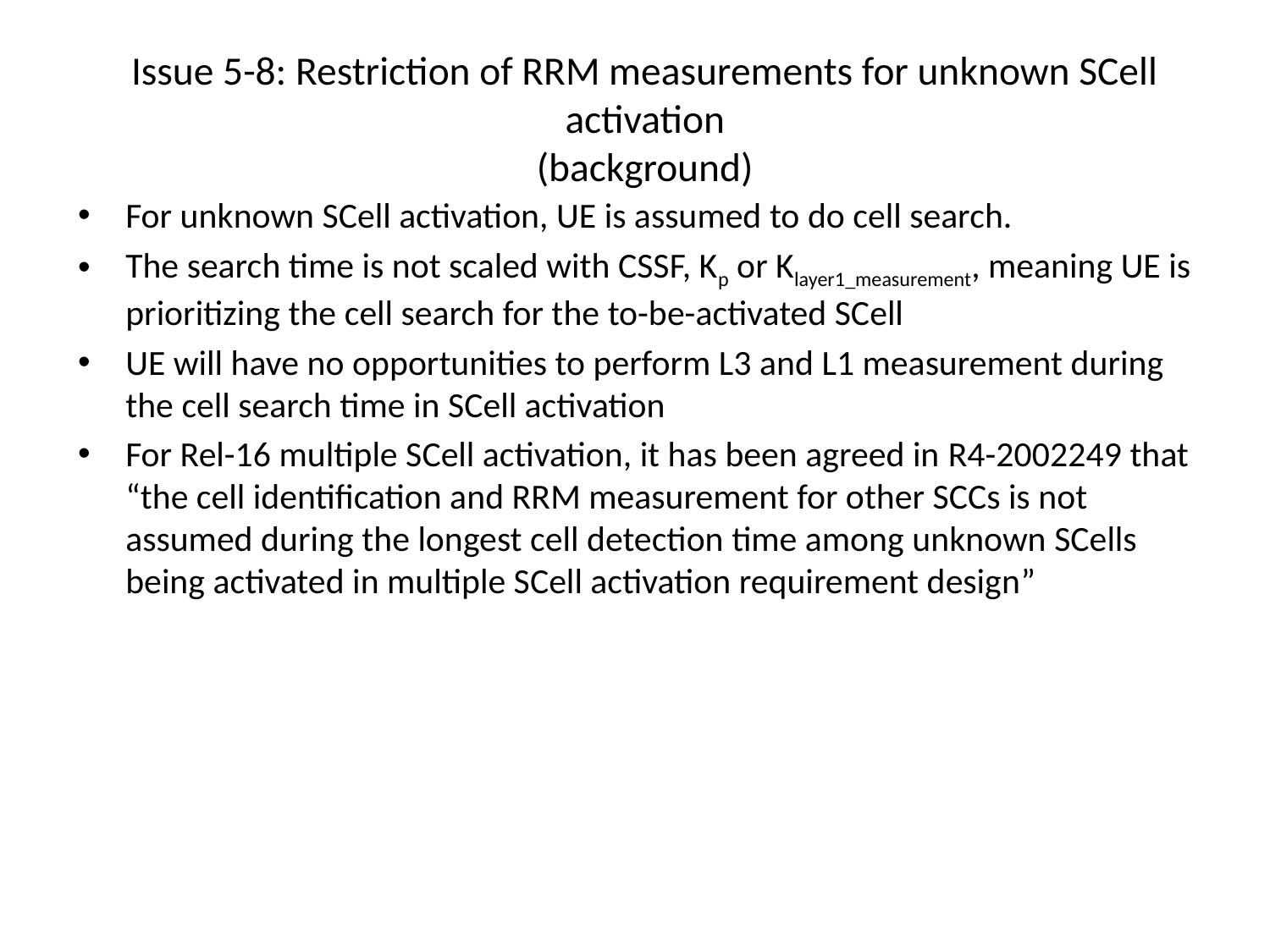

# Issue 5-8: Restriction of RRM measurements for unknown SCell activation (background)
For unknown SCell activation, UE is assumed to do cell search.
The search time is not scaled with CSSF, Kp or Klayer1_measurement, meaning UE is prioritizing the cell search for the to-be-activated SCell
UE will have no opportunities to perform L3 and L1 measurement during the cell search time in SCell activation
For Rel-16 multiple SCell activation, it has been agreed in R4-2002249 that “the cell identification and RRM measurement for other SCCs is not assumed during the longest cell detection time among unknown SCells being activated in multiple SCell activation requirement design”